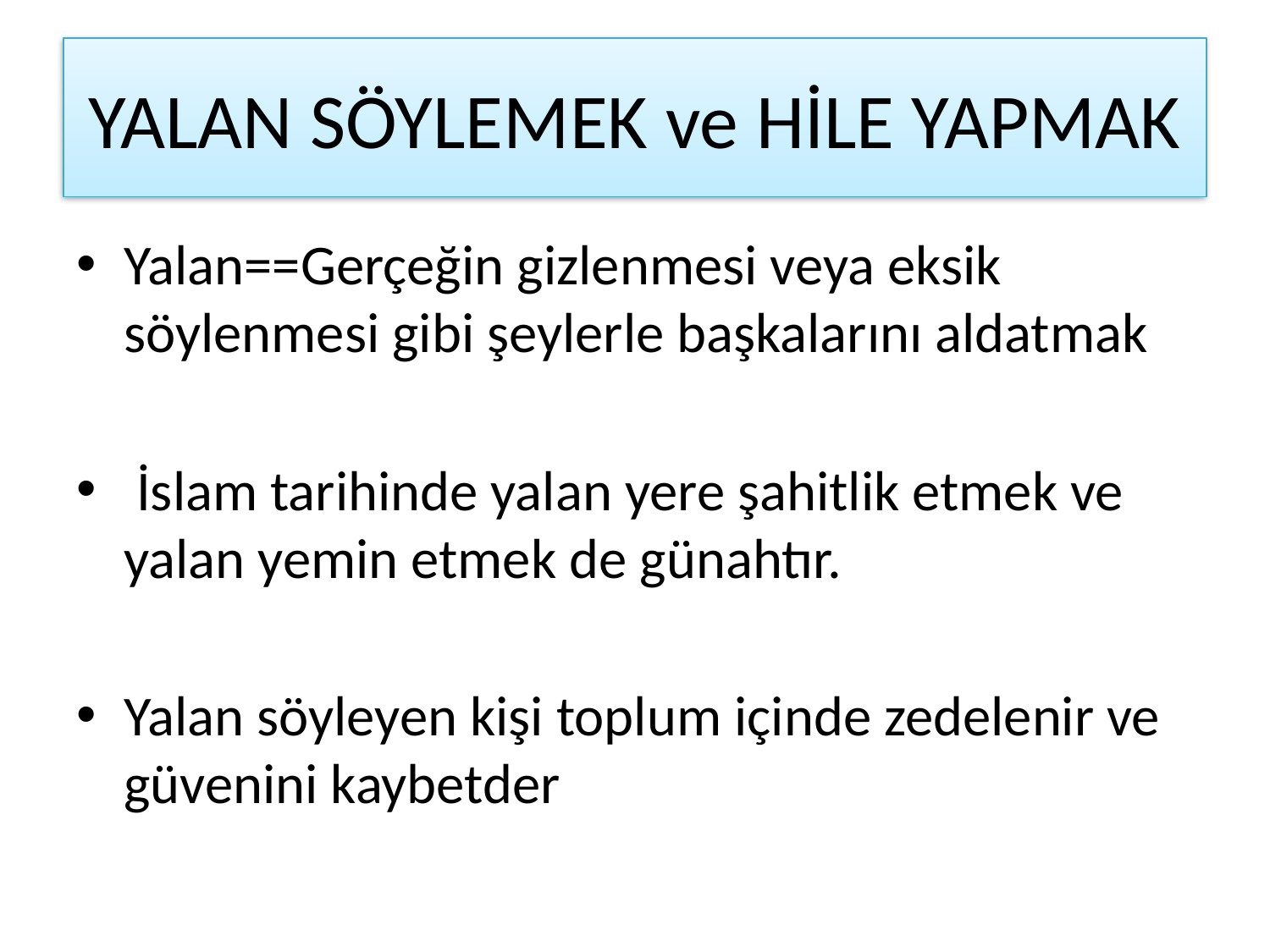

# YALAN SÖYLEMEK ve HİLE YAPMAK
Yalan==Gerçeğin gizlenmesi veya eksik söylenmesi gibi şeylerle başkalarını aldatmak

 İslam tarihinde yalan yere şahitlik etmek ve yalan yemin etmek de günahtır.

Yalan söyleyen kişi toplum içinde zedelenir ve güvenini kaybetder